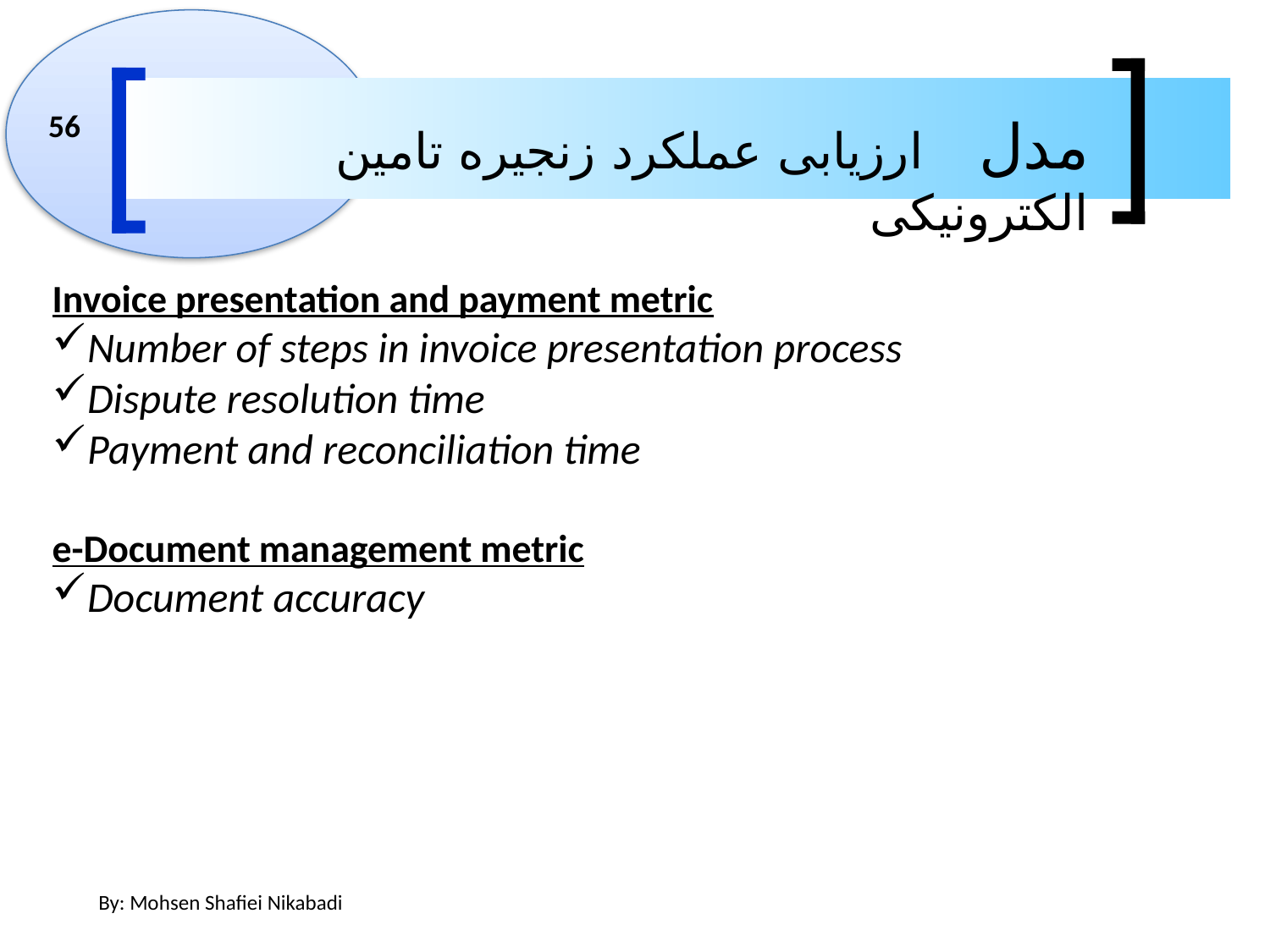

56
مدل   ارزیابی عملکرد زنجیره تامین الکترونیکی
Invoice presentation and payment metric
Number of steps in invoice presentation process
Dispute resolution time
Payment and reconciliation time

e-Document management metric
Document accuracy
By: Mohsen Shafiei Nikabadi